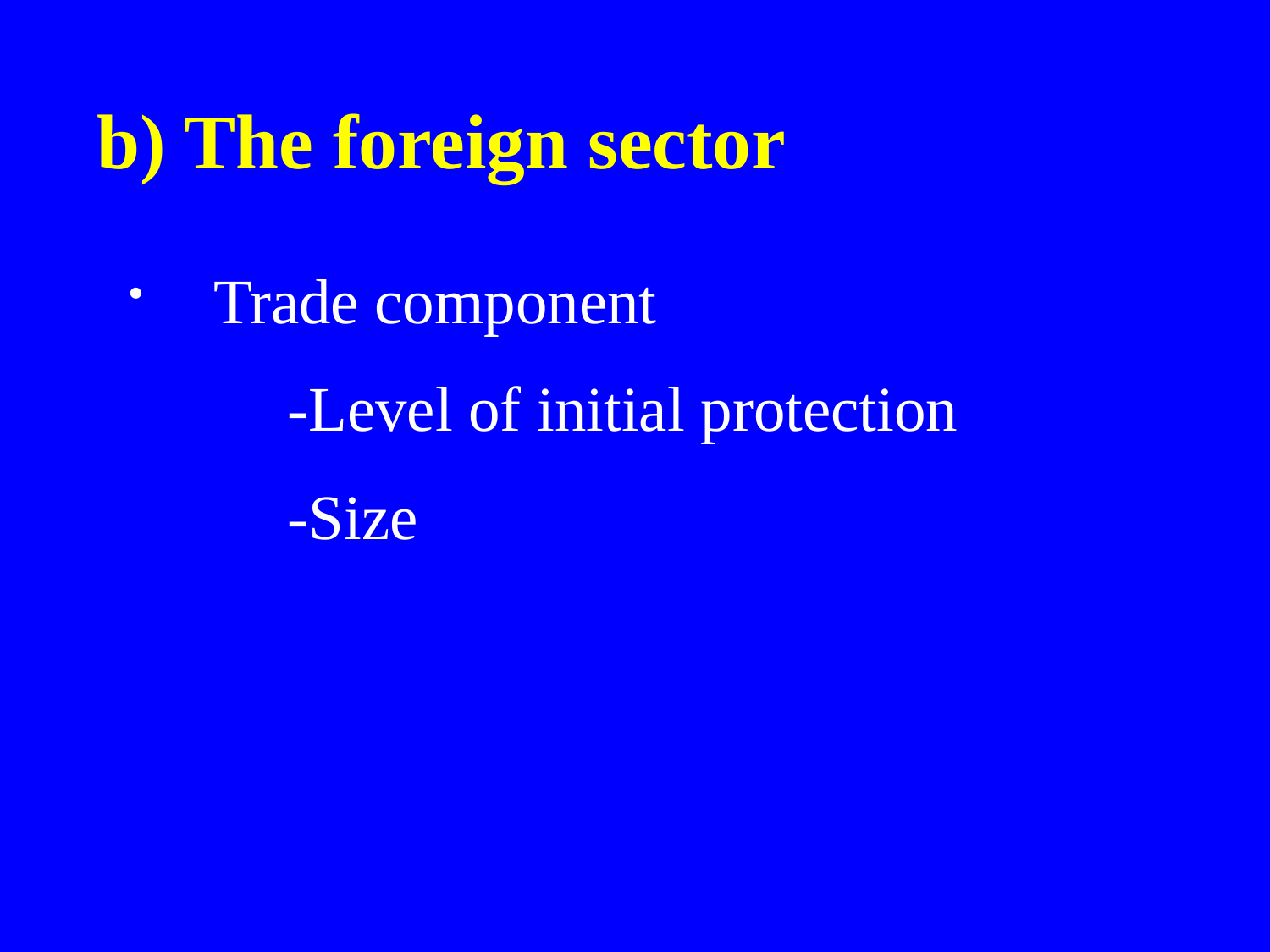

# b) The foreign sector
  Trade component
	      -Level of initial protection
	      -Size